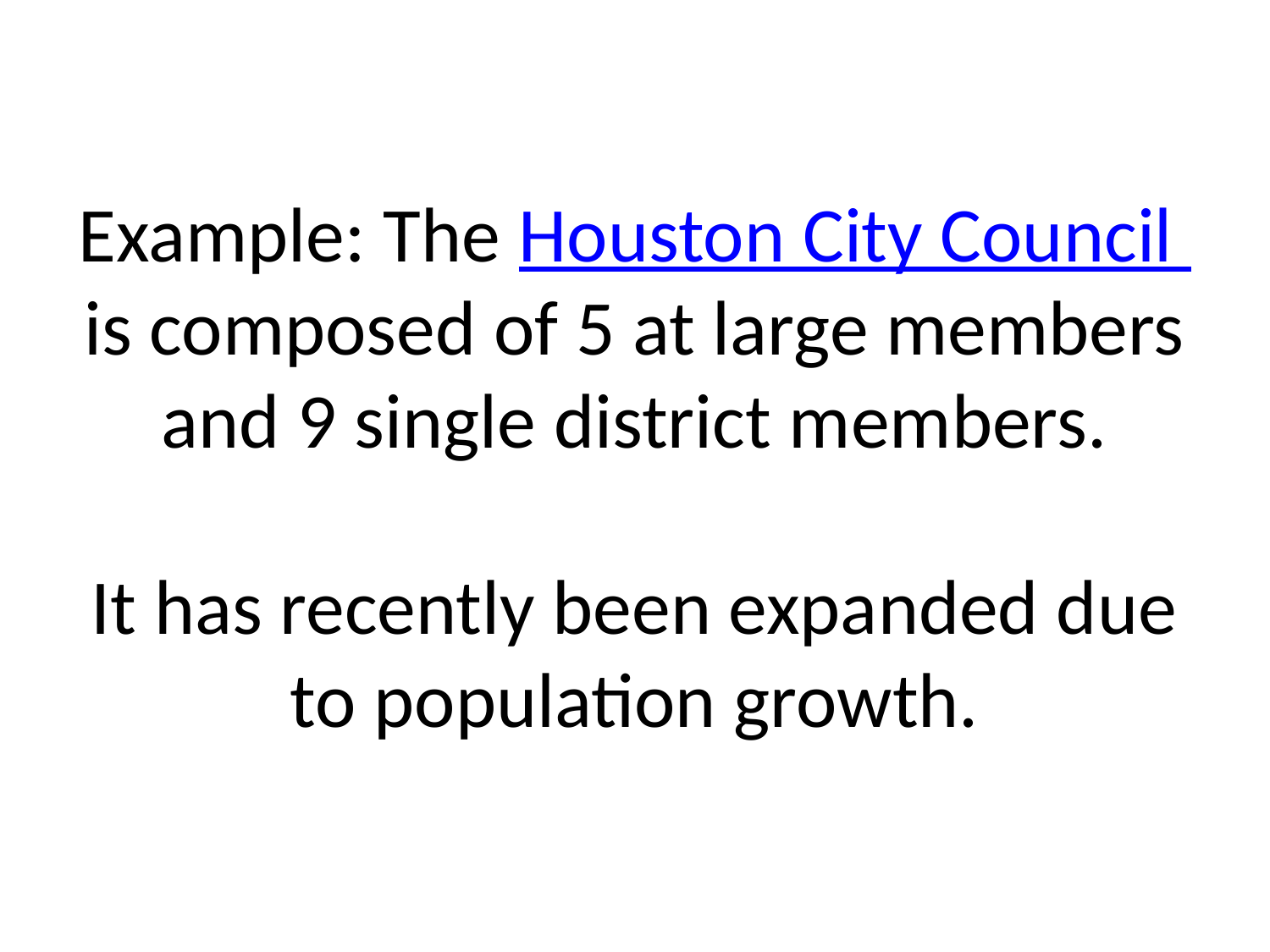

# Example: The Houston City Council is composed of 5 at large members and 9 single district members. It has recently been expanded due to population growth.